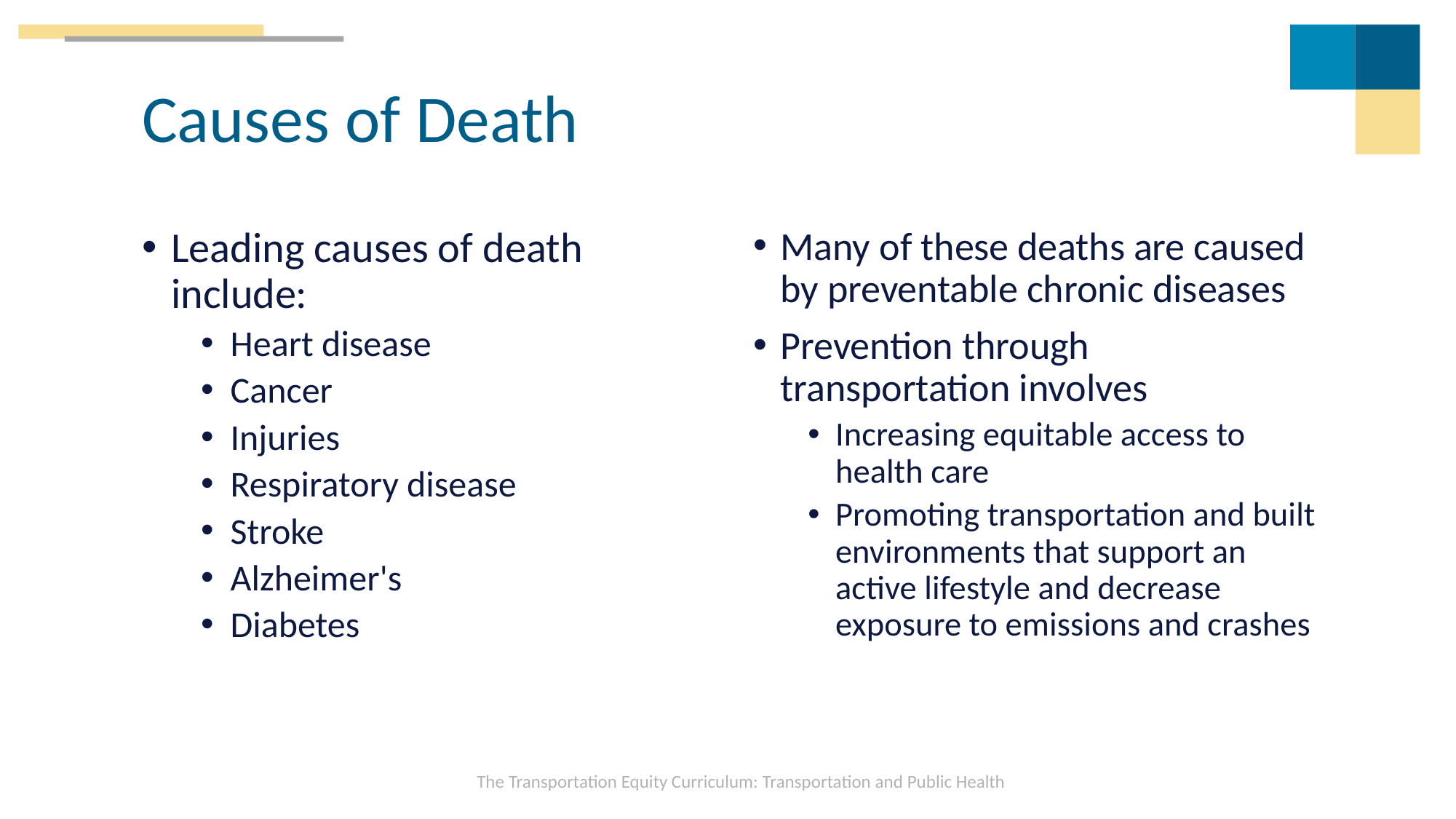

# Causes of Death
Leading causes of death include:
Heart disease
Cancer
Injuries
Respiratory disease
Stroke
Alzheimer's
Diabetes

Many of these deaths are caused by preventable chronic diseases
Prevention through transportation involves
Increasing equitable access to health care
Promoting transportation and built environments that support an active lifestyle and decrease exposure to emissions and crashes

The Transportation Equity Curriculum: Transportation and Public Health